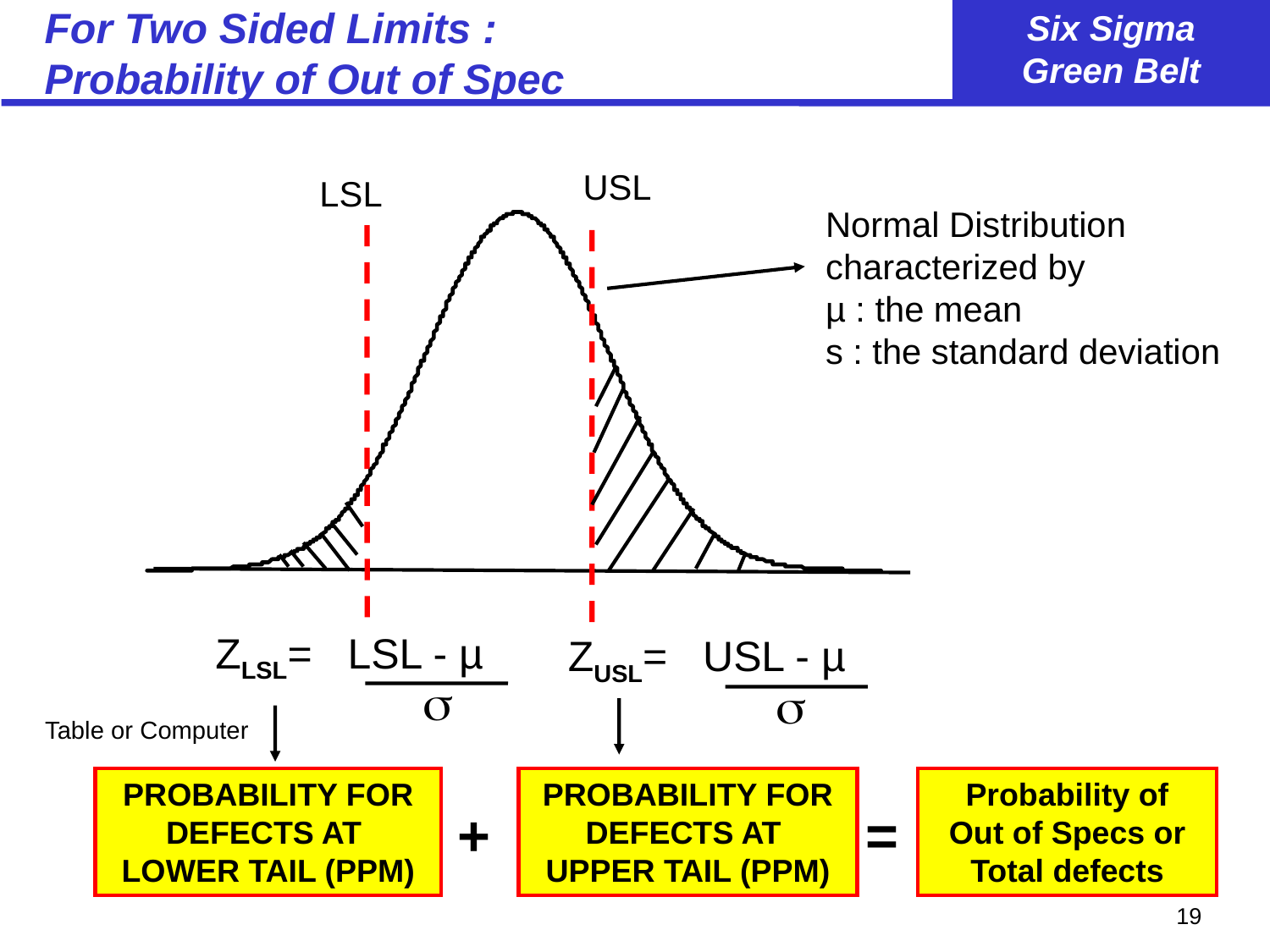

# For Two Sided Limits : Probability of Out of Spec
USL
LSL
Normal Distribution
characterized by
µ : the mean
s : the standard deviation

ZLSL=   LSL - µ
ZUSL=   USL - µ
σ
σ

Table or Computer
PROBABILITY FOR
DEFECTS AT
LOWER TAIL (PPM)
PROBABILITY FOR
DEFECTS AT
UPPER TAIL (PPM)
Probability of
Out of Specs or
Total defects
+
=